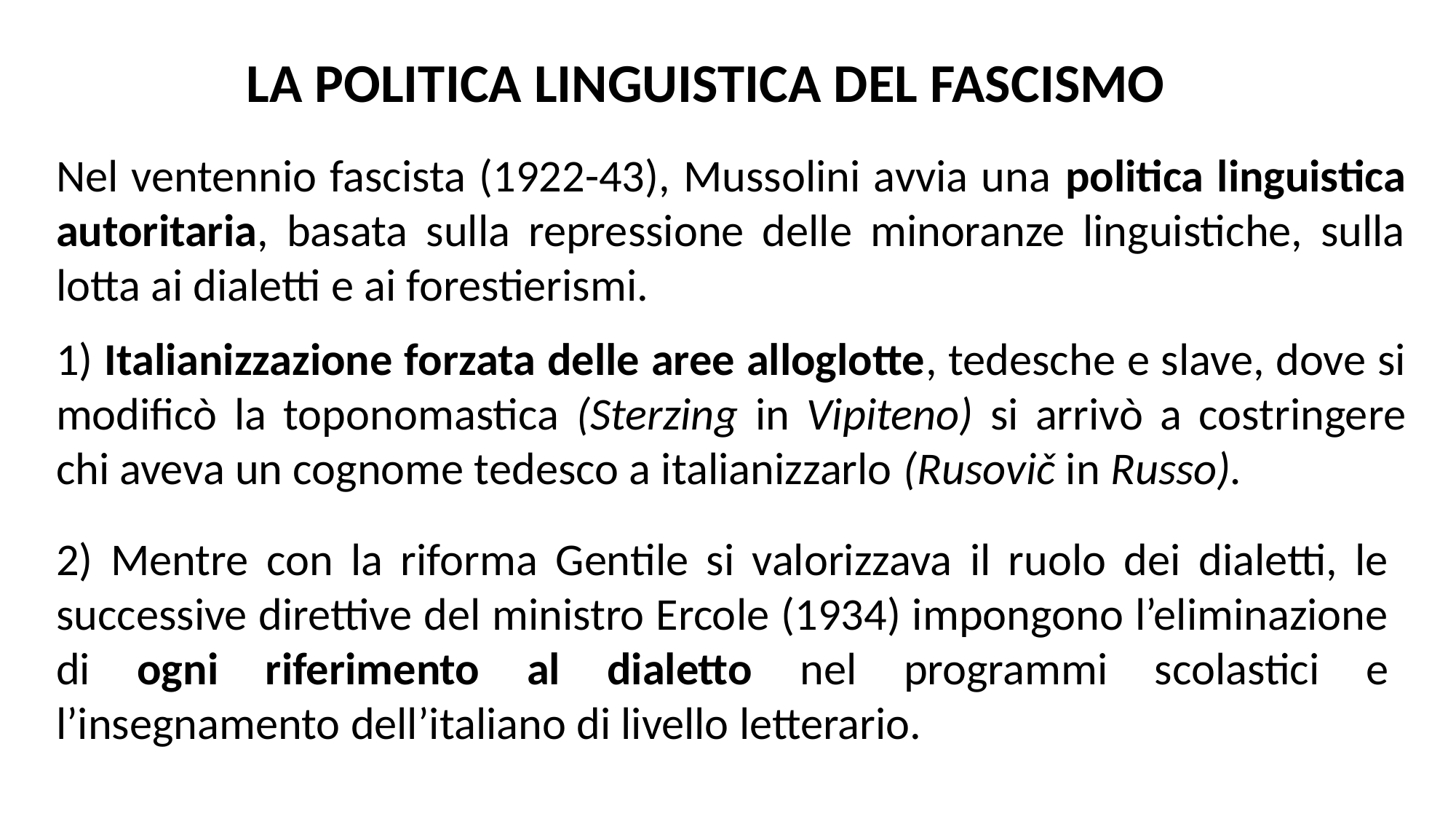

LA POLITICA LINGUISTICA DEL FASCISMO
Nel ventennio fascista (1922-43), Mussolini avvia una politica linguistica autoritaria, basata sulla repressione delle minoranze linguistiche, sulla lotta ai dialetti e ai forestierismi.
1) Italianizzazione forzata delle aree alloglotte, tedesche e slave, dove si modificò la toponomastica (Sterzing in Vipiteno) si arrivò a costringere chi aveva un cognome tedesco a italianizzarlo (Rusovič in Russo).
2) Mentre con la riforma Gentile si valorizzava il ruolo dei dialetti, le successive direttive del ministro Ercole (1934) impongono l’eliminazione di ogni riferimento al dialetto nel programmi scolastici e l’insegnamento dell’italiano di livello letterario.